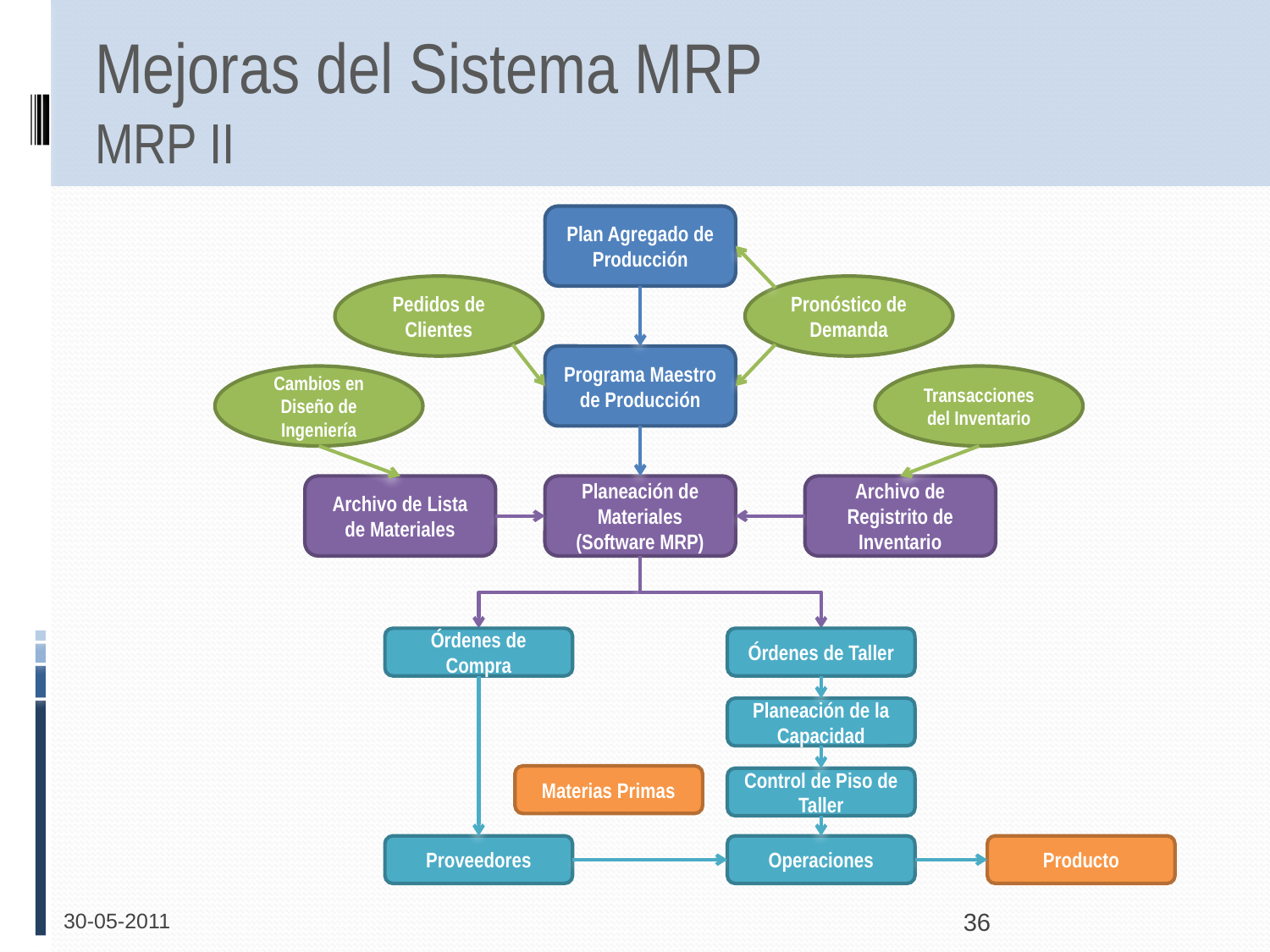

# Mejoras del Sistema MRP MRP II
Plan Agregado de Producción
Pedidos de Clientes
Pronóstico de Demanda
Programa Maestro de Producción
Cambios en Diseño de Ingeniería
Transacciones del Inventario
Archivo de Lista de Materiales
Planeación de Materiales
(Software MRP)
Archivo de Registrito de Inventario
Órdenes de Compra
Órdenes de Taller
Planeación de la Capacidad
Materias Primas
Control de Piso de Taller
Proveedores
Operaciones
Producto
30-05-2011
36